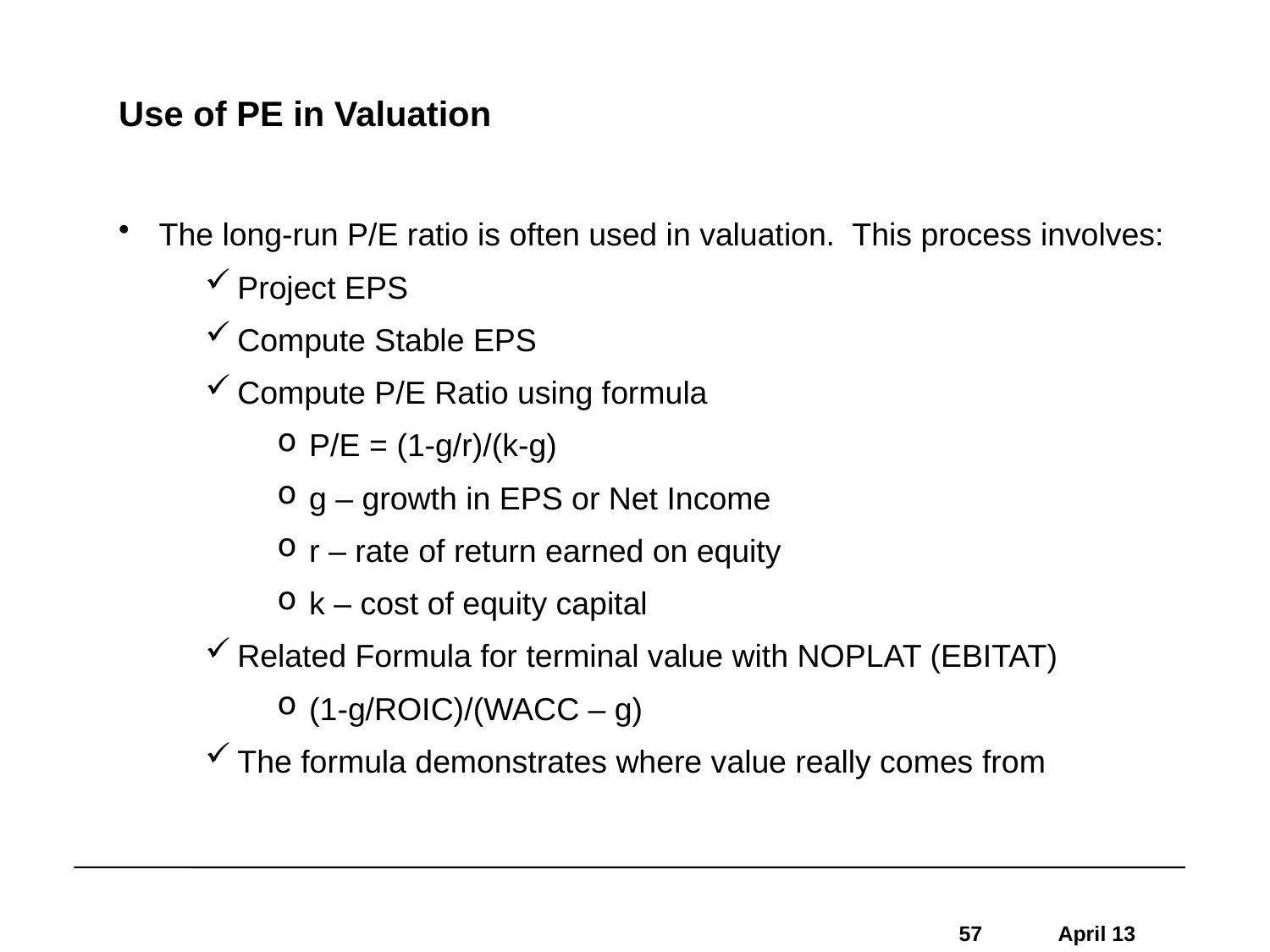

# Use of PE in Valuation
The long-run P/E ratio is often used in valuation.  This process involves:
Project EPS
Compute Stable EPS
Compute P/E Ratio using formula
P/E = (1-g/r)/(k-g)
g – growth in EPS or Net Income
r – rate of return earned on equity
k – cost of equity capital
Related Formula for terminal value with NOPLAT (EBITAT)
(1-g/ROIC)/(WACC – g)
The formula demonstrates where value really comes from